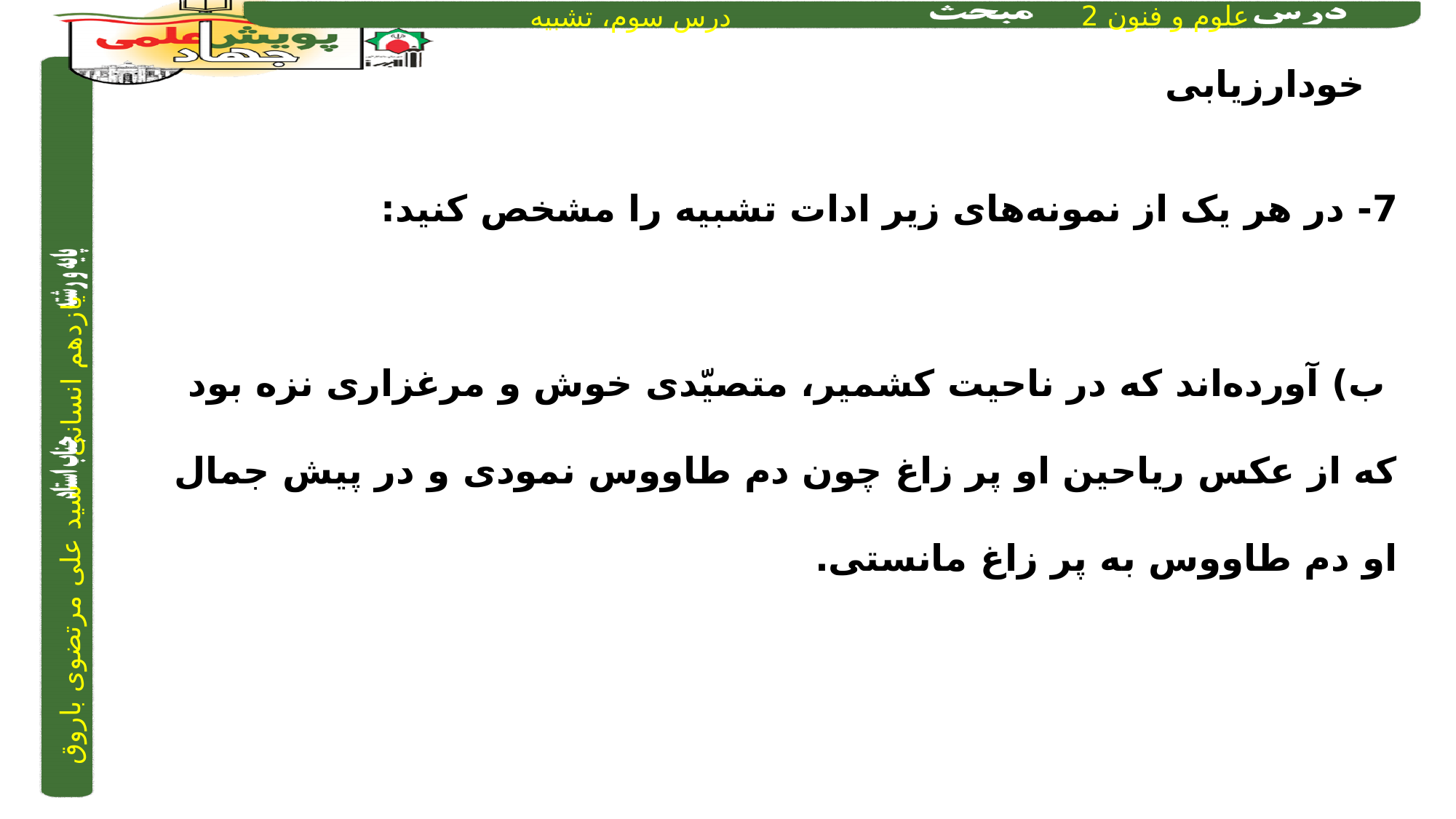

خودارزیابی
7- در هر یک از نمونه‌های زیر ادات تشبیه را مشخص کنید:

 ب) آورده‌اند که در ناحیت کشمیر، متصیّدی خوش و مرغزاری نزه بود که از عکس ریاحین او پر زاغ چون دم طاووس نمودی و در پیش جمال او دم طاووس به پر زاغ مانستی.